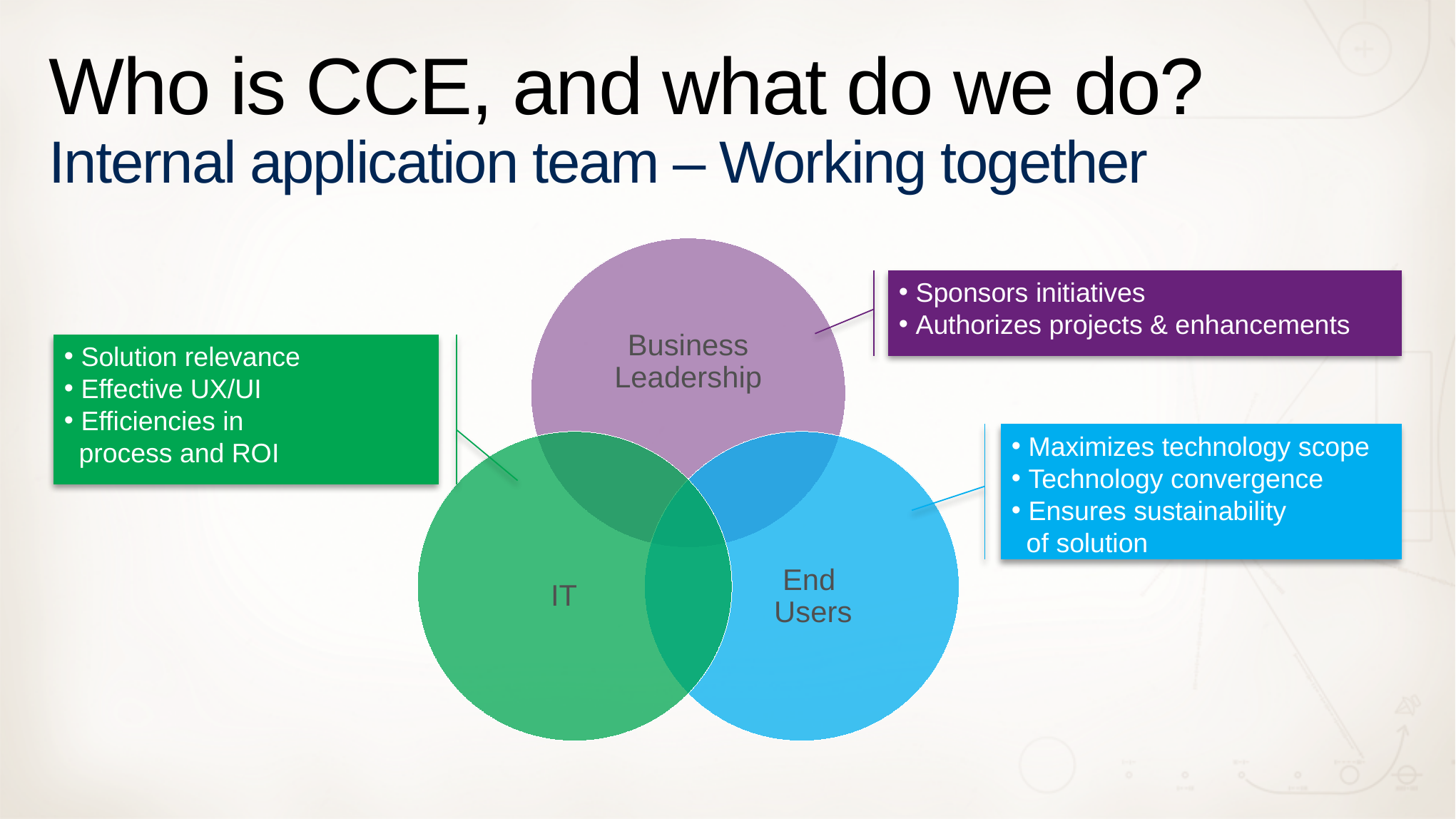

# Who is CCE, and what do we do? Internal application team – Working together

Business Leadership
 Sponsors initiatives
 Authorizes projects & enhancements
 Solution relevance
 Effective UX/UI
 Efficiencies in
  process and ROI
 Maximizes technology scope
 Technology convergence
 Ensures sustainability
  of solution

IT

End
Users